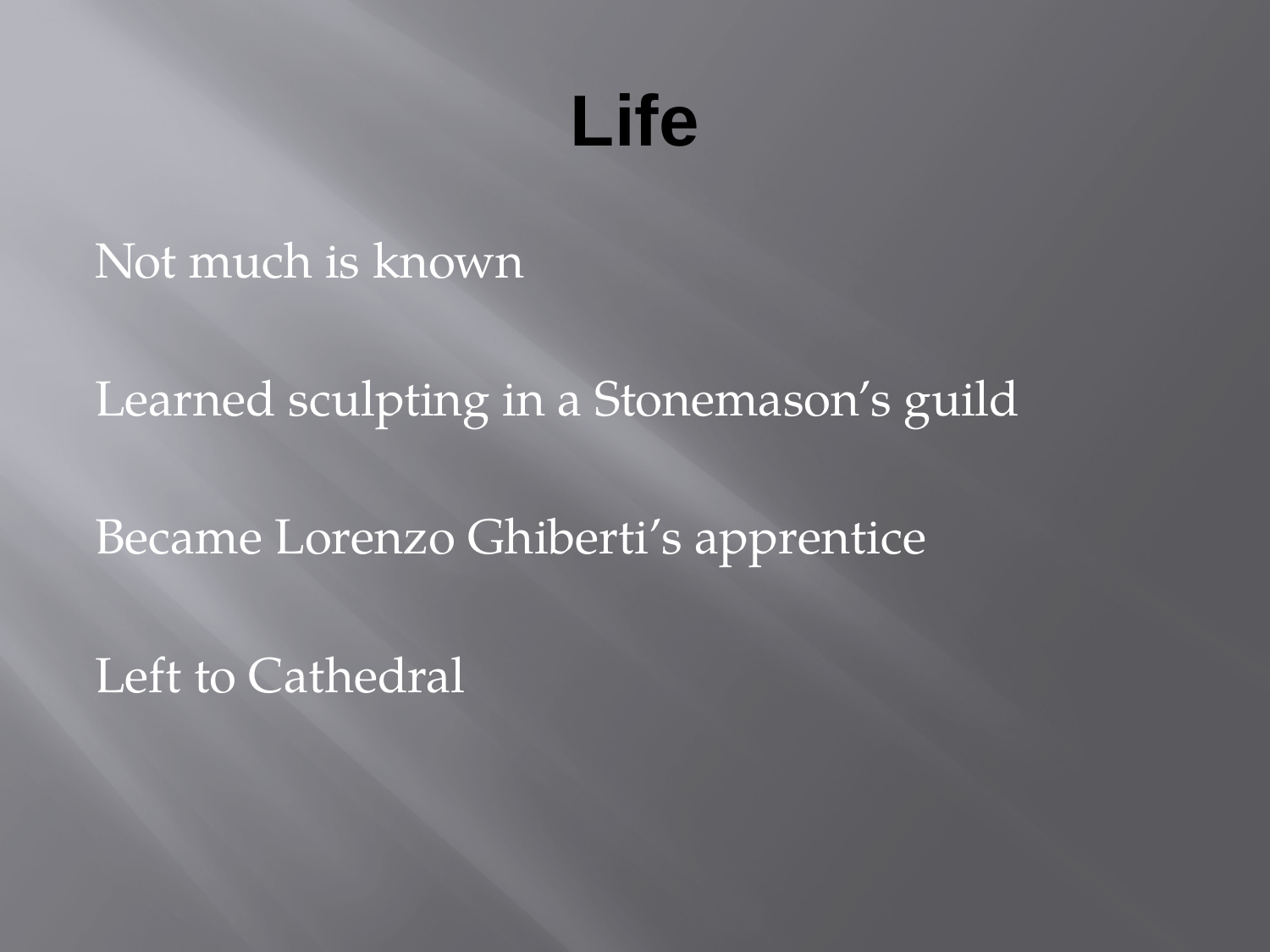

# Life
Not much is known

Learned sculpting in a Stonemason’s guild

Became Lorenzo Ghiberti’s apprentice

Left to Cathedral